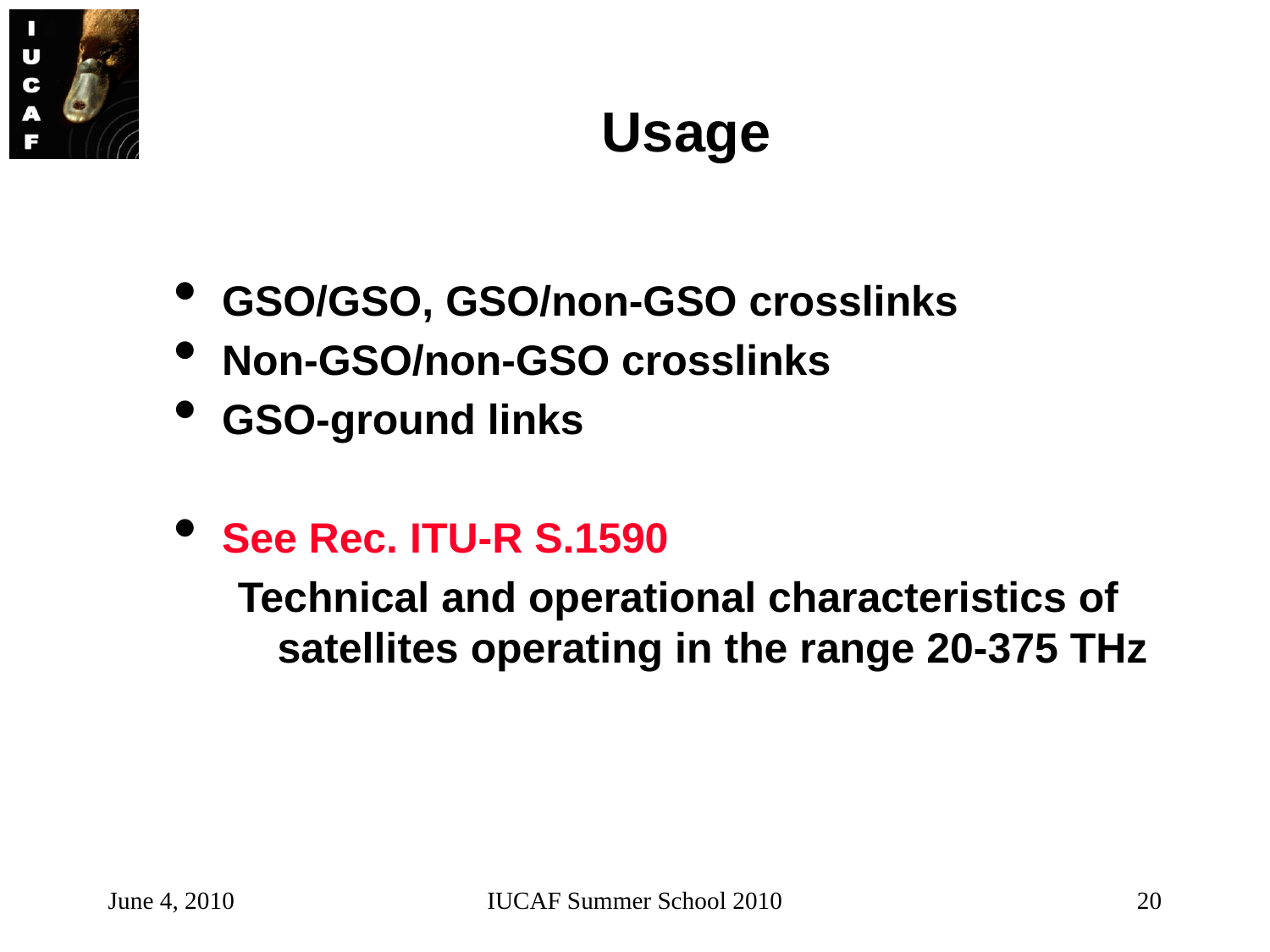

# Usage
GSO/GSO, GSO/non-GSO crosslinks
Non-GSO/non-GSO crosslinks
GSO-ground links

See Rec. ITU-R S.1590
Technical and operational characteristics of satellites operating in the range 20-375 THz
June 4, 2010
IUCAF Summer School 2010
20